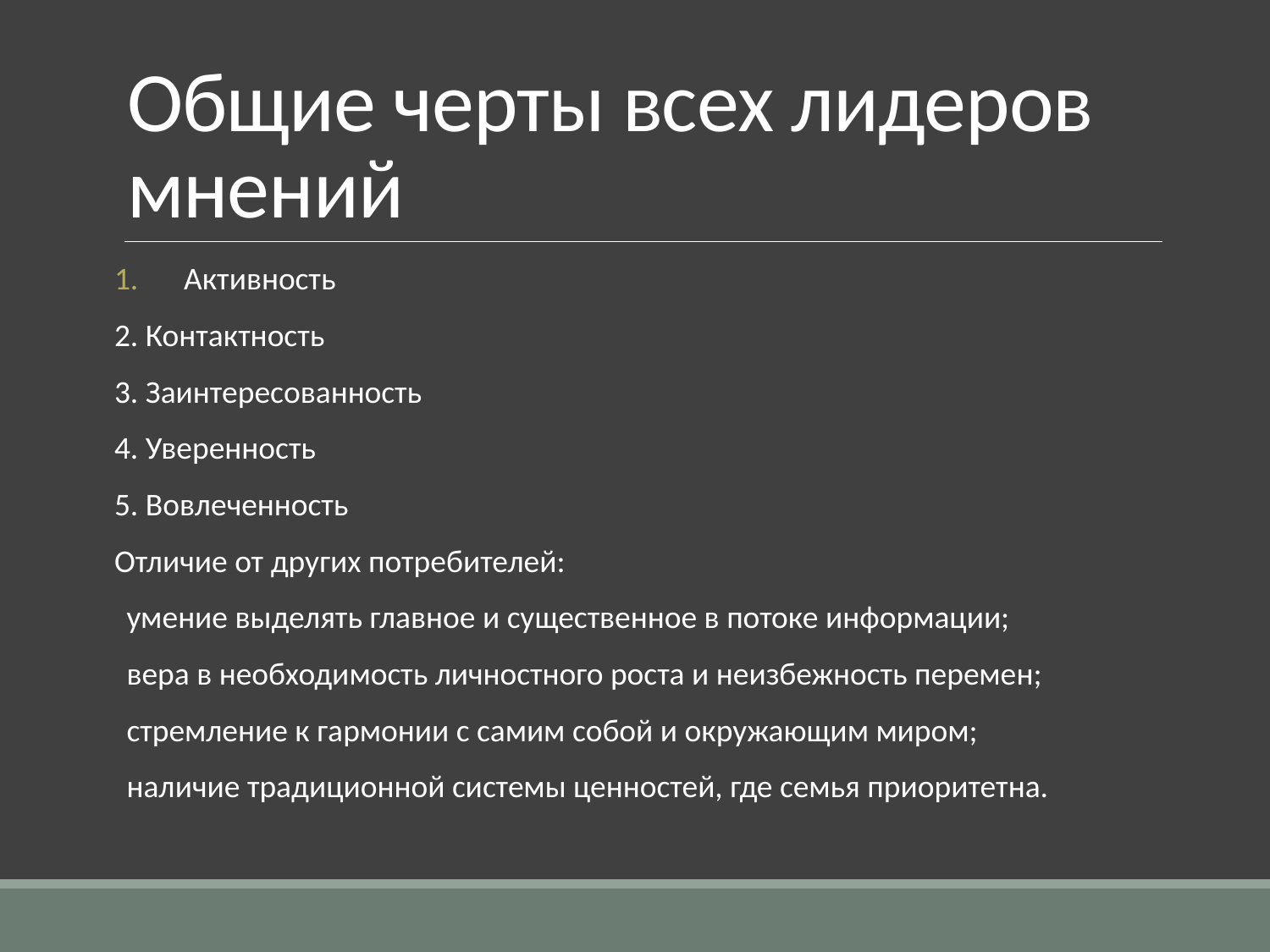

# Общие черты всех лидеров мнений
Активность
2. Контактность
3. Заинтересованность
4. Уверенность
5. Вовлеченность
Отличие от других потребителей:
умение выделять главное и существенное в потоке информации;
вера в необходимость личностного роста и неизбежность перемен;
стремление к гармонии с самим собой и окружающим миром;
наличие традиционной системы ценностей, где семья приоритетна.